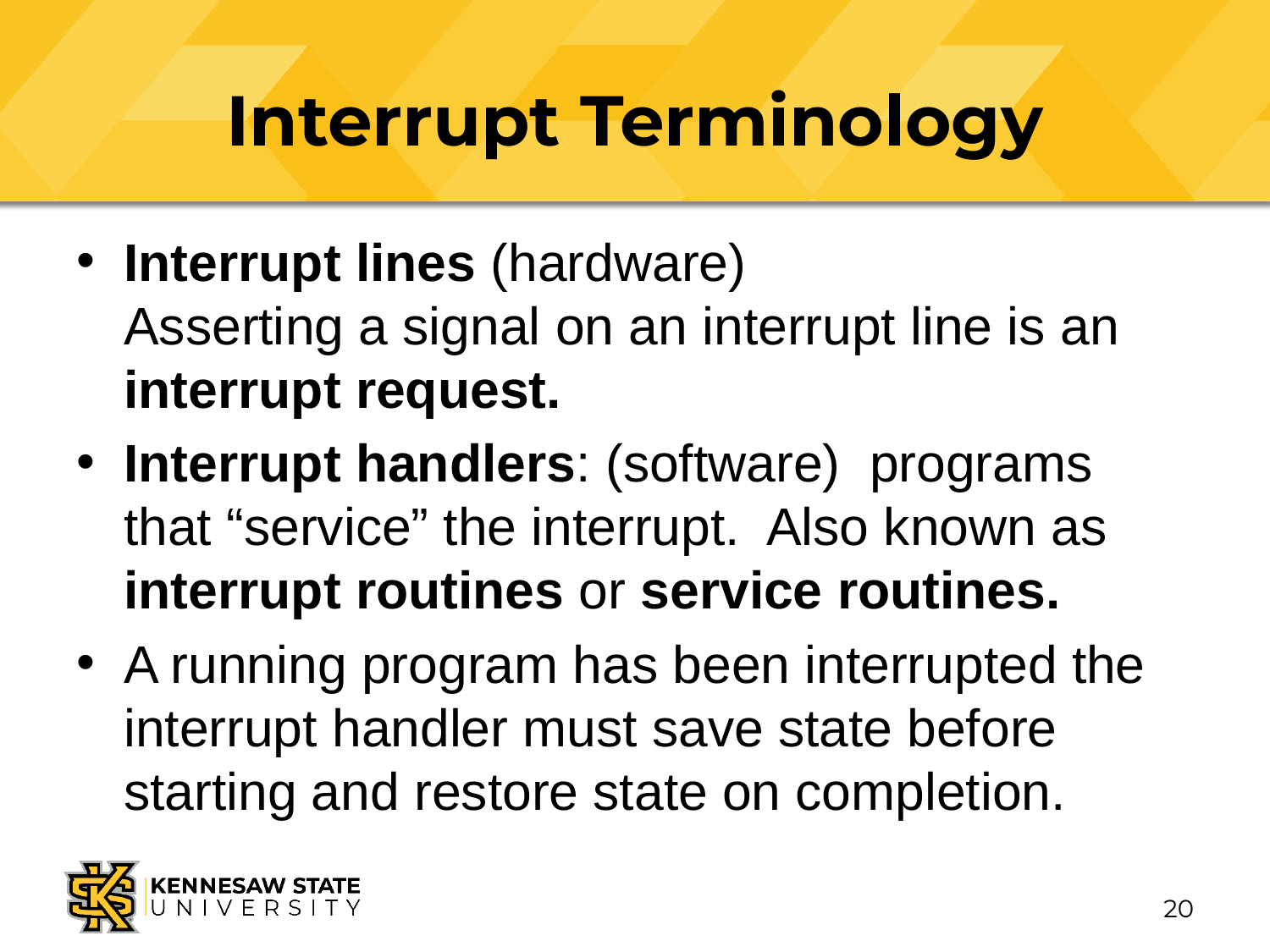

# Interrupt Terminology
Interrupt lines (hardware)
Asserting a signal on an interrupt line is an interrupt request.
Interrupt handlers: (software)  programs that “service” the interrupt.  Also known as interrupt routines or service routines.
A running program has been interrupted the interrupt handler must save state before starting and restore state on completion.
20